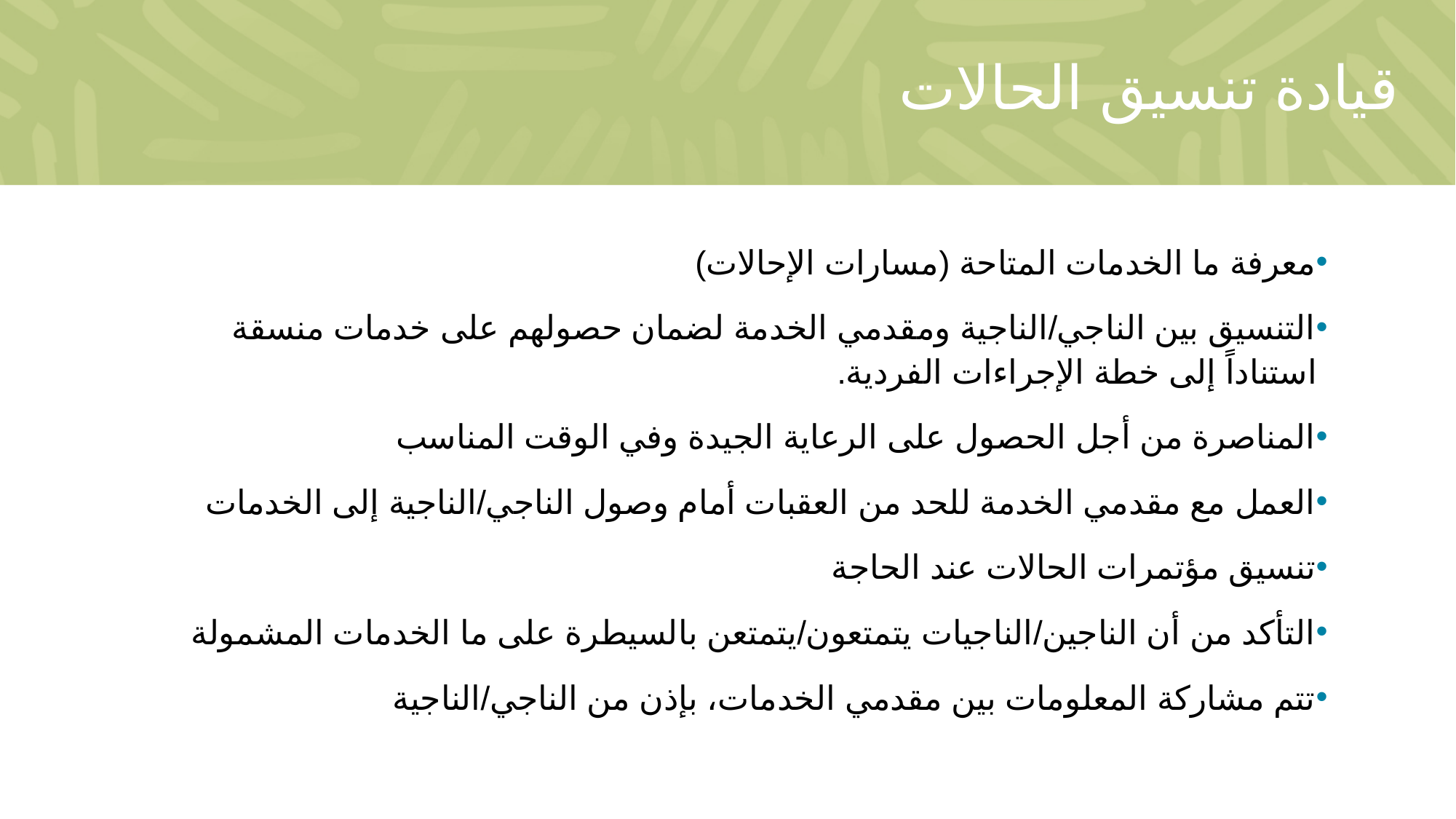

# قيادة تنسيق الحالات
معرفة ما الخدمات المتاحة (مسارات الإحالات)
التنسيق بين الناجي/الناجية ومقدمي الخدمة لضمان حصولهم على خدمات منسقة استناداً إلى خطة الإجراءات الفردية.
المناصرة من أجل الحصول على الرعاية الجيدة وفي الوقت المناسب
العمل مع مقدمي الخدمة للحد من العقبات أمام وصول الناجي/الناجية إلى الخدمات
تنسيق مؤتمرات الحالات عند الحاجة
التأكد من أن الناجين/الناجيات يتمتعون/يتمتعن بالسيطرة على ما الخدمات المشمولة
تتم مشاركة المعلومات بين مقدمي الخدمات، بإذن من الناجي/الناجية